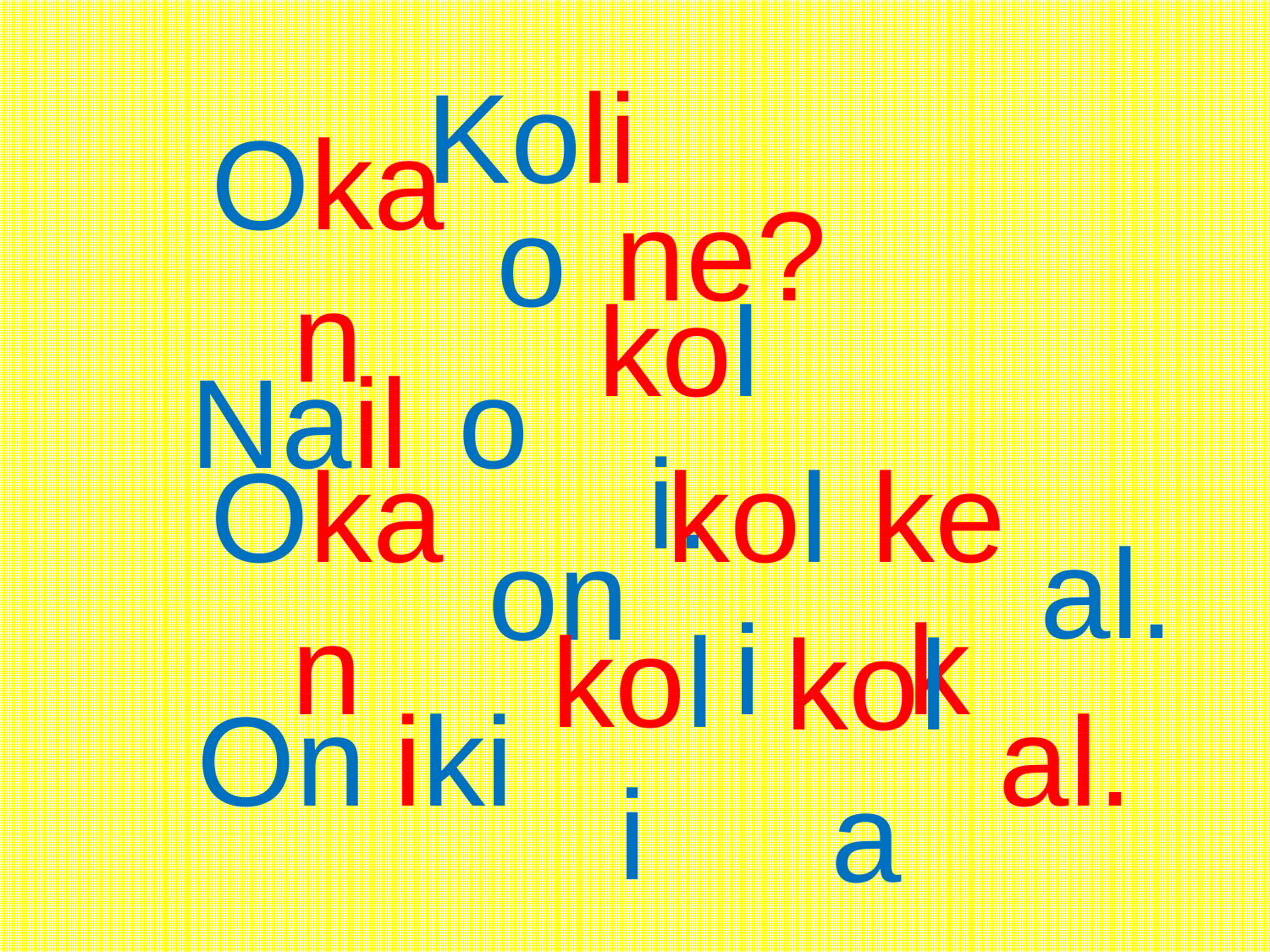

Koli
ne?
Okan
o
Nail
o
koli.
Okan
koli
kek
al.
on
koli
On
iki
kola
al.